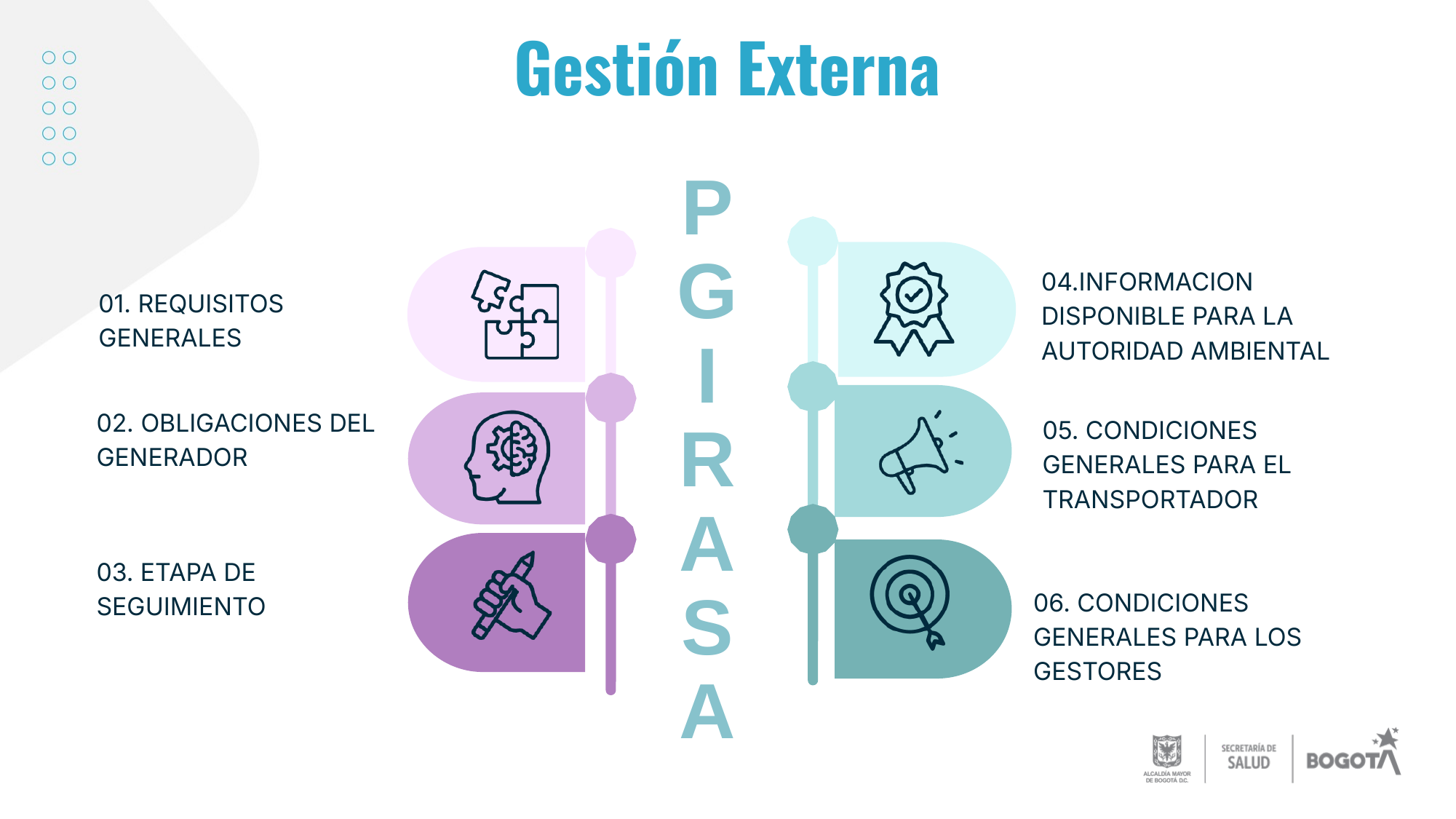

Gestión Externa
PG
I
RASA

04.INFORMACION DISPONIBLE PARA LA AUTORIDAD AMBIENTAL

01. REQUISITOS GENERALES

02. OBLIGACIONES DEL GENERADOR

05. CONDICIONES GENERALES PARA EL TRANSPORTADOR

03. ETAPA DE SEGUIMIENTO
06. CONDICIONES GENERALES PARA LOS GESTORES